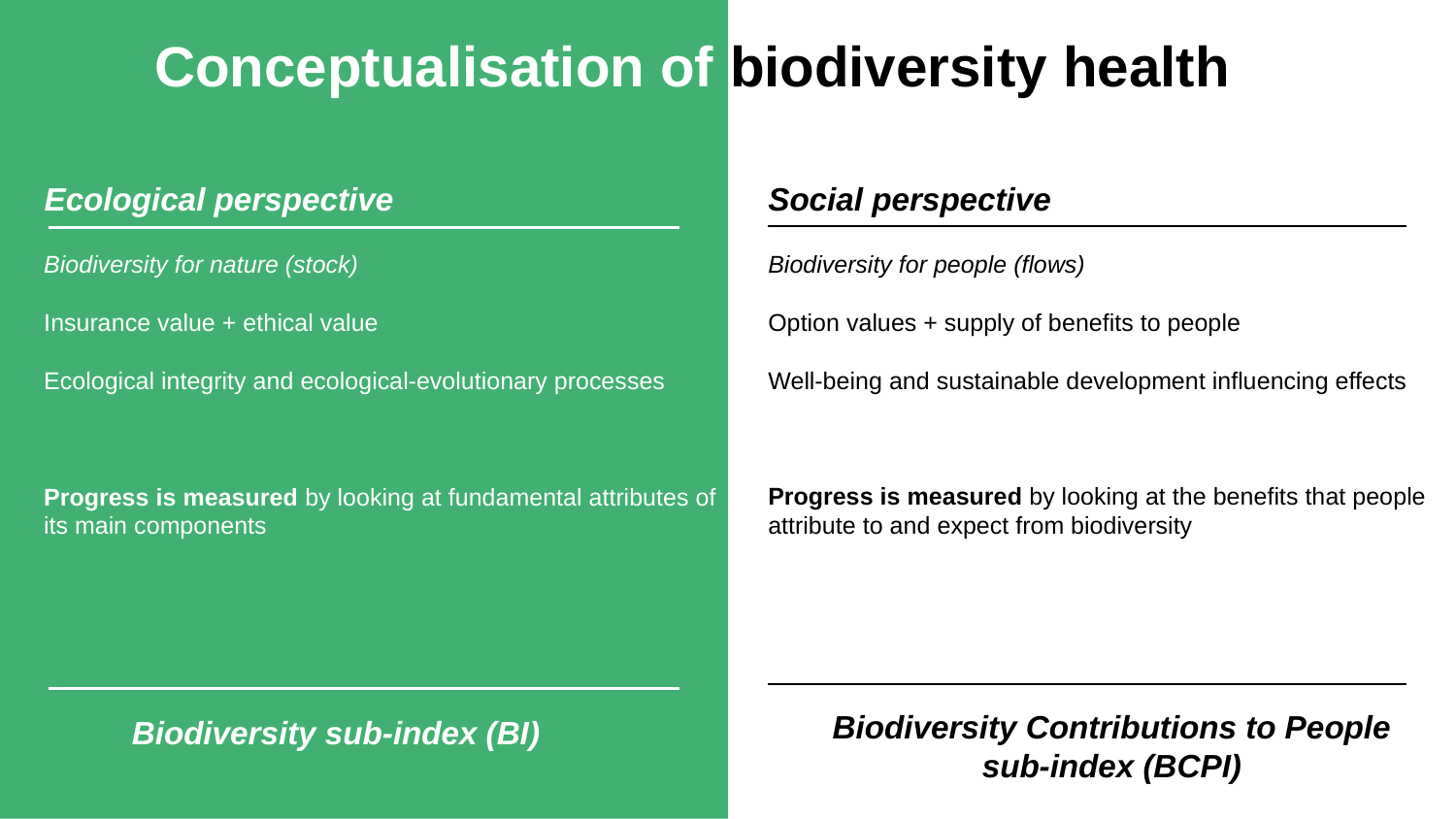

Conceptualisation of biodiversity health
Ecological perspective
Social perspective
Biodiversity for nature (stock)

Insurance value + ethical value

Ecological integrity and ecological-evolutionary processes

Progress is measured by looking at fundamental attributes of its main components
Biodiversity for people (flows)

Option values + supply of benefits to people

Well-being and sustainable development influencing effects

Progress is measured by looking at the benefits that people attribute to and expect from biodiversity
Biodiversity Contributions to People sub-index (BCPI)
Biodiversity sub-index (BI)